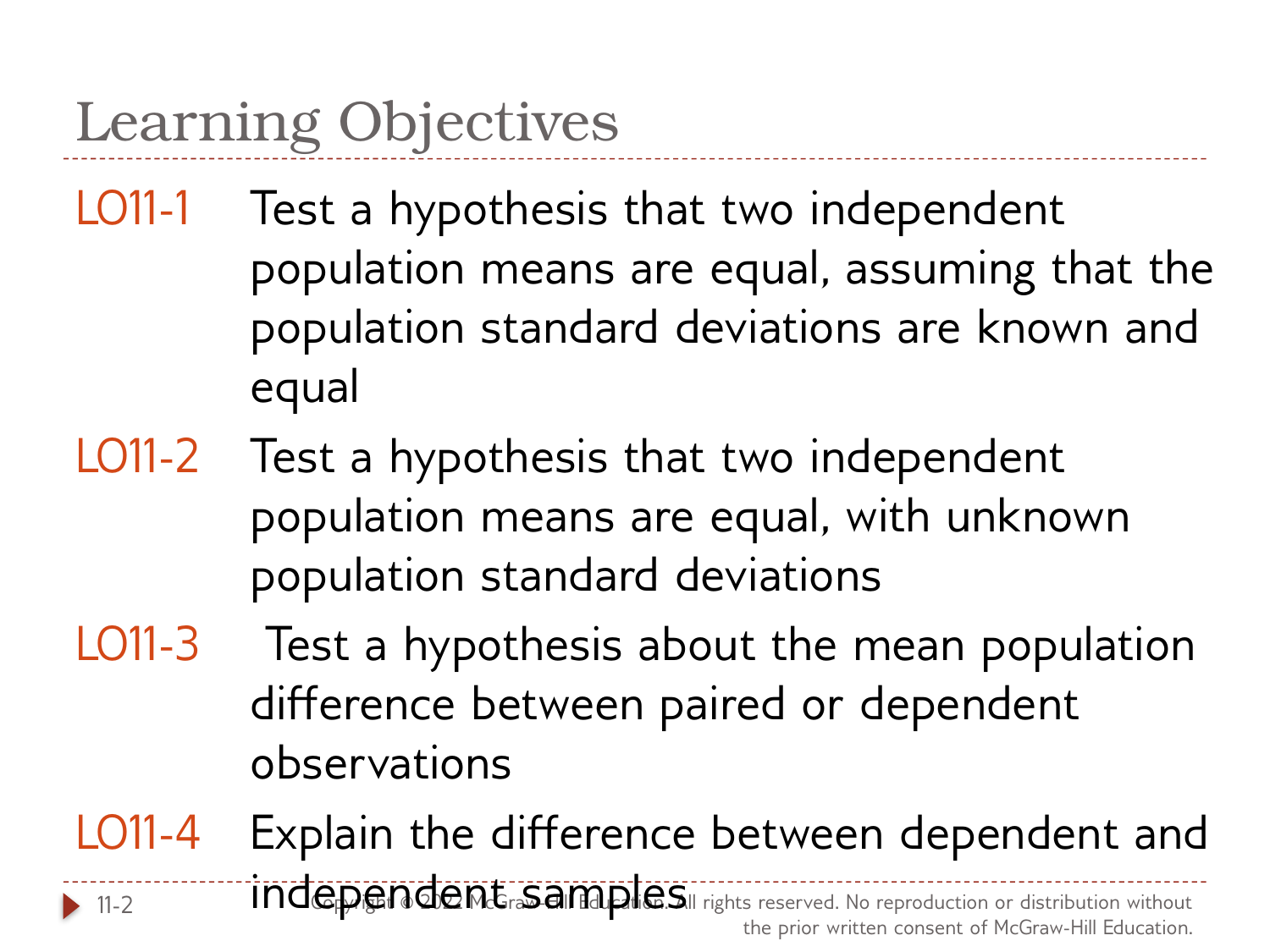

# Learning Objectives
LO11-1 	Test a hypothesis that two independent population means are equal, assuming that the population standard deviations are known and equal
LO11-2	Test a hypothesis that two independent population means are equal, with unknown population standard deviations
LO11-3	 Test a hypothesis about the mean population difference between paired or dependent observations
LO11-4	Explain the difference between dependent and independent samples
11-2
Copyright © 2022 McGraw-Hill Education. All rights reserved. No reproduction or distribution without the prior written consent of McGraw-Hill Education.